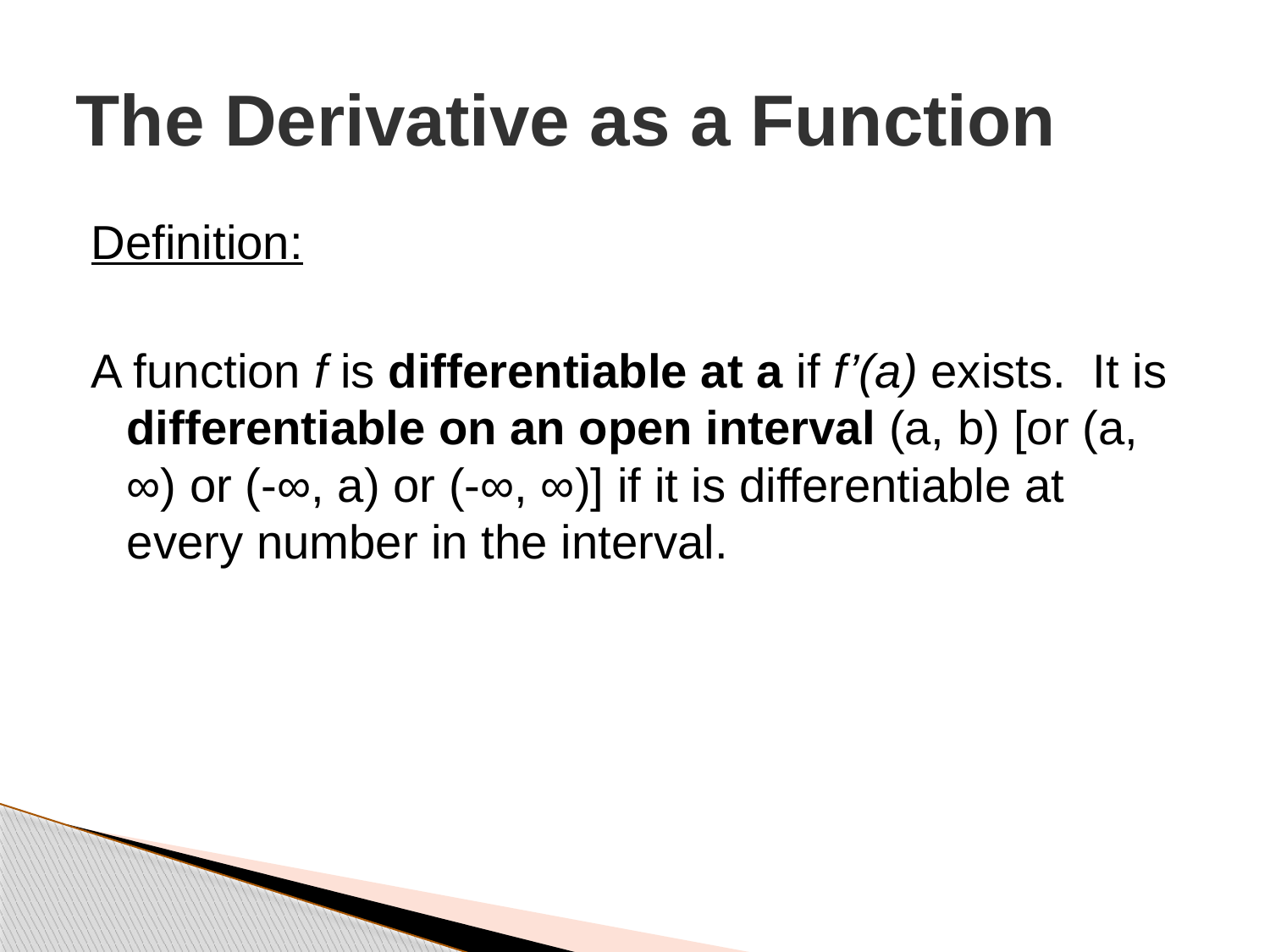

# The Derivative as a Function
Definition:

A function f is differentiable at a if f’(a) exists.  It is differentiable on an open interval (a, b) [or (a, ∞) or (-∞, a) or (-∞, ∞)] if it is differentiable at every number in the interval.